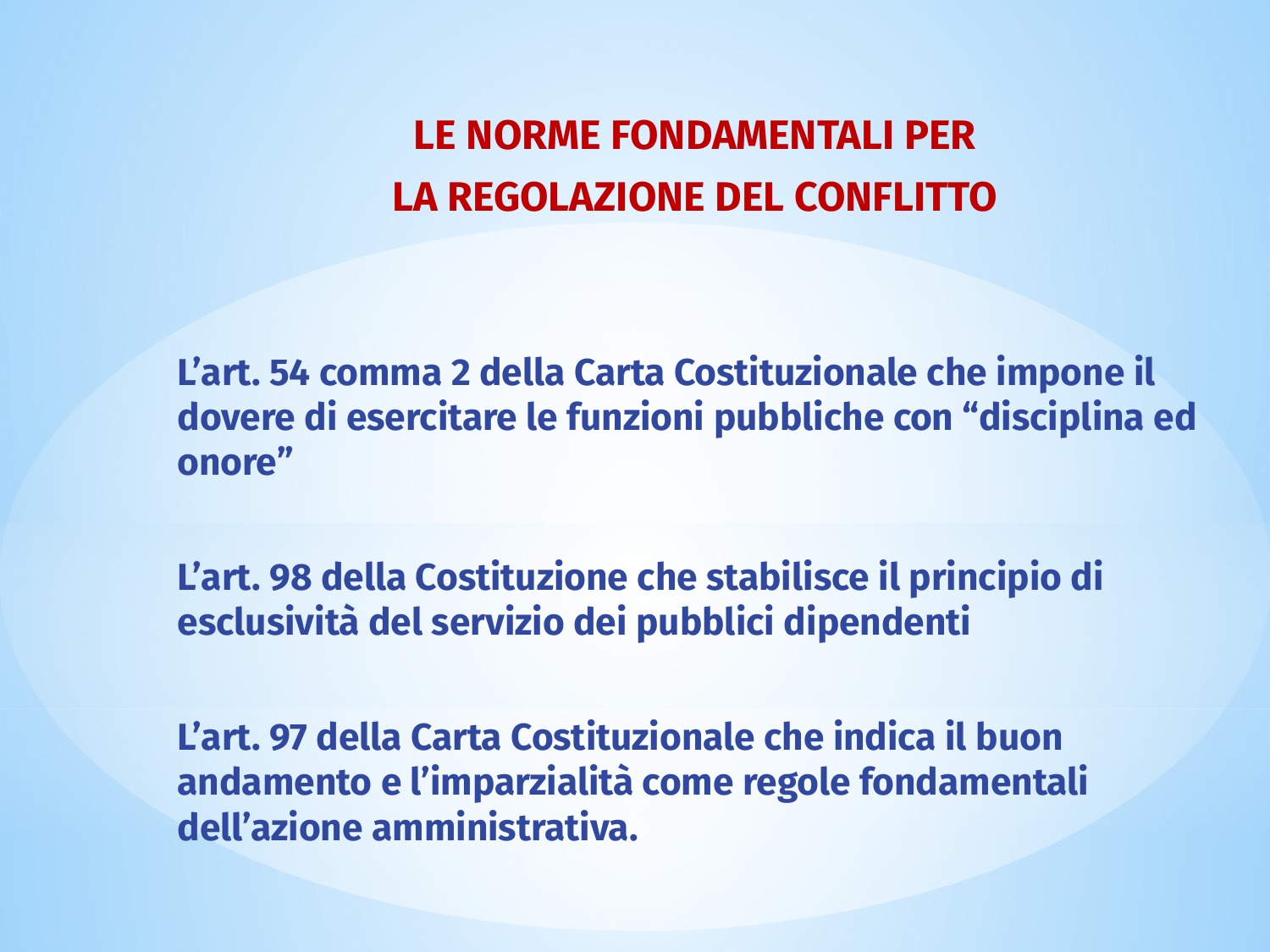

LE NORME FONDAMENTALI PER
LA REGOLAZIONE DEL CONFLITTO

L’art. 54 comma 2 della Carta Costituzionale che impone il dovere di esercitare le funzioni pubbliche con “disciplina ed onore”

L’art. 98 della Costituzione che stabilisce il principio di esclusività del servizio dei pubblici dipendenti

L’art. 97 della Carta Costituzionale che indica il buon andamento e l’imparzialità come regole fondamentali dell’azione amministrativa.